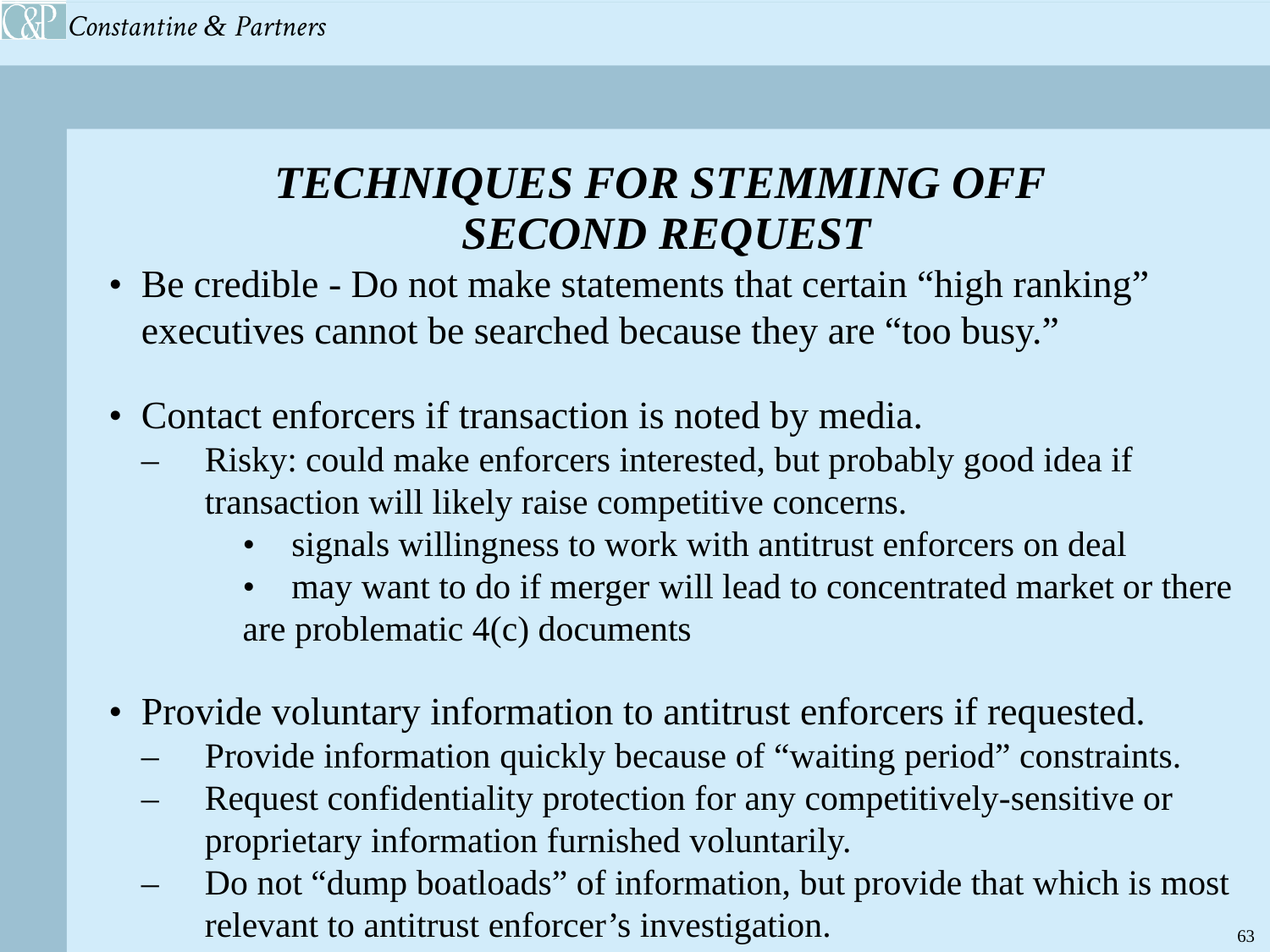

TECHNIQUES FOR STEMMING OFF
SECOND REQUEST
• 	Be credible - Do not make statements that certain “high ranking” 		executives cannot be searched because they are “too busy.”

• 	Contact enforcers if transaction is noted by media.
	– 	Risky: could make enforcers interested, but probably good idea if 			transaction will likely raise competitive concerns.
			• 	signals willingness to work with antitrust enforcers on deal
			• 	may want to do if merger will lead to concentrated market or there 				are problematic 4(c) documents

• 	Provide voluntary information to antitrust enforcers if requested.
	– 	Provide information quickly because of “waiting period” constraints.
 	– 	Request confidentiality protection for any competitively-sensitive or
		proprietary information furnished voluntarily.
	– 	Do not “dump boatloads” of information, but provide that which is most
		relevant to antitrust enforcer’s investigation.